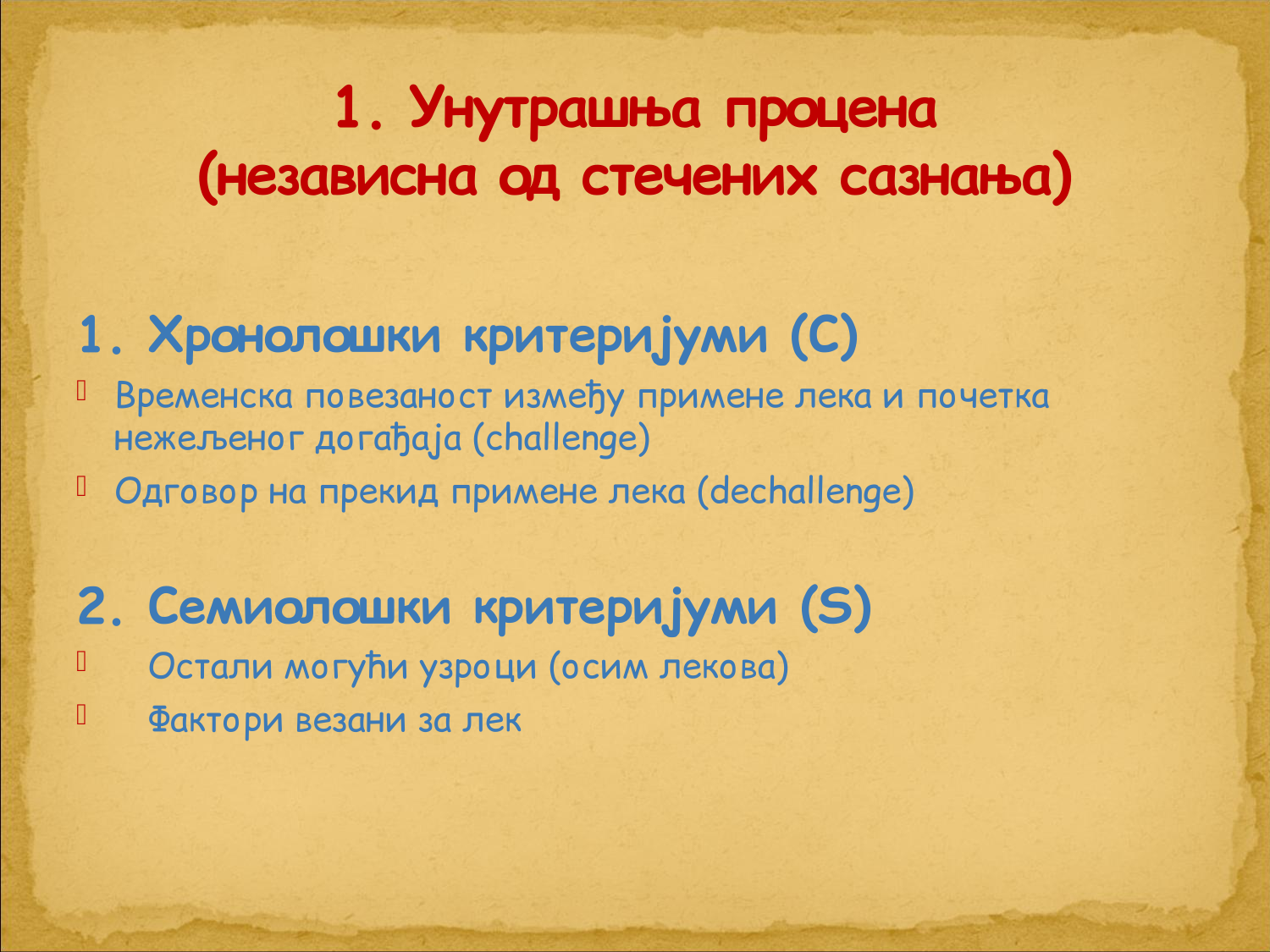

# 1. Унутрашња процена (независна од стечених сазнања)
1. Хронолошки критеријуми (C)
Временска повезаност између примене лека и почетка нежељеног догађаја (challenge)
Одговор на прекид примене лека (dechallеnge)

2. Семиолошки критеријуми (S)
Остали могући узроци (осим лекова)
Фактори везани за лек